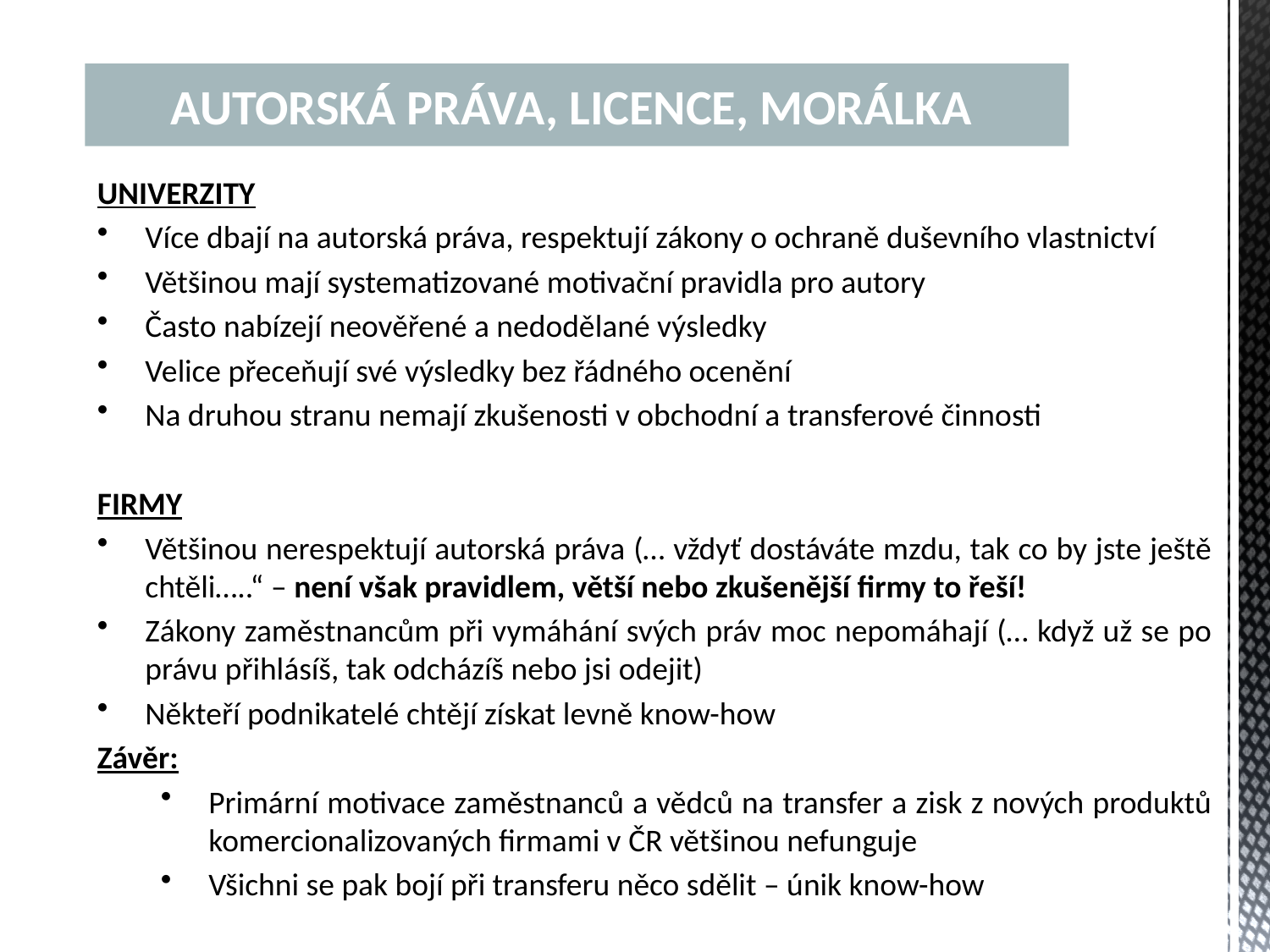

# AUTORSKÁ PRÁVA, LICENCE, MORÁLKA
UNIVERZITY
Více dbají na autorská práva, respektují zákony o ochraně duševního vlastnictví
Většinou mají systematizované motivační pravidla pro autory
Často nabízejí neověřené a nedodělané výsledky
Velice přeceňují své výsledky bez řádného ocenění
Na druhou stranu nemají zkušenosti v obchodní a transferové činnosti

FIRMY
Většinou nerespektují autorská práva (… vždyť dostáváte mzdu, tak co by jste ještě chtěli…..“ – není však pravidlem, větší nebo zkušenější firmy to řeší!
Zákony zaměstnancům při vymáhání svých práv moc nepomáhají (… když už se po právu přihlásíš, tak odcházíš nebo jsi odejit)
Někteří podnikatelé chtějí získat levně know-how
Závěr:
Primární motivace zaměstnanců a vědců na transfer a zisk z nových produktů komercionalizovaných firmami v ČR většinou nefunguje
Všichni se pak bojí při transferu něco sdělit – únik know-how